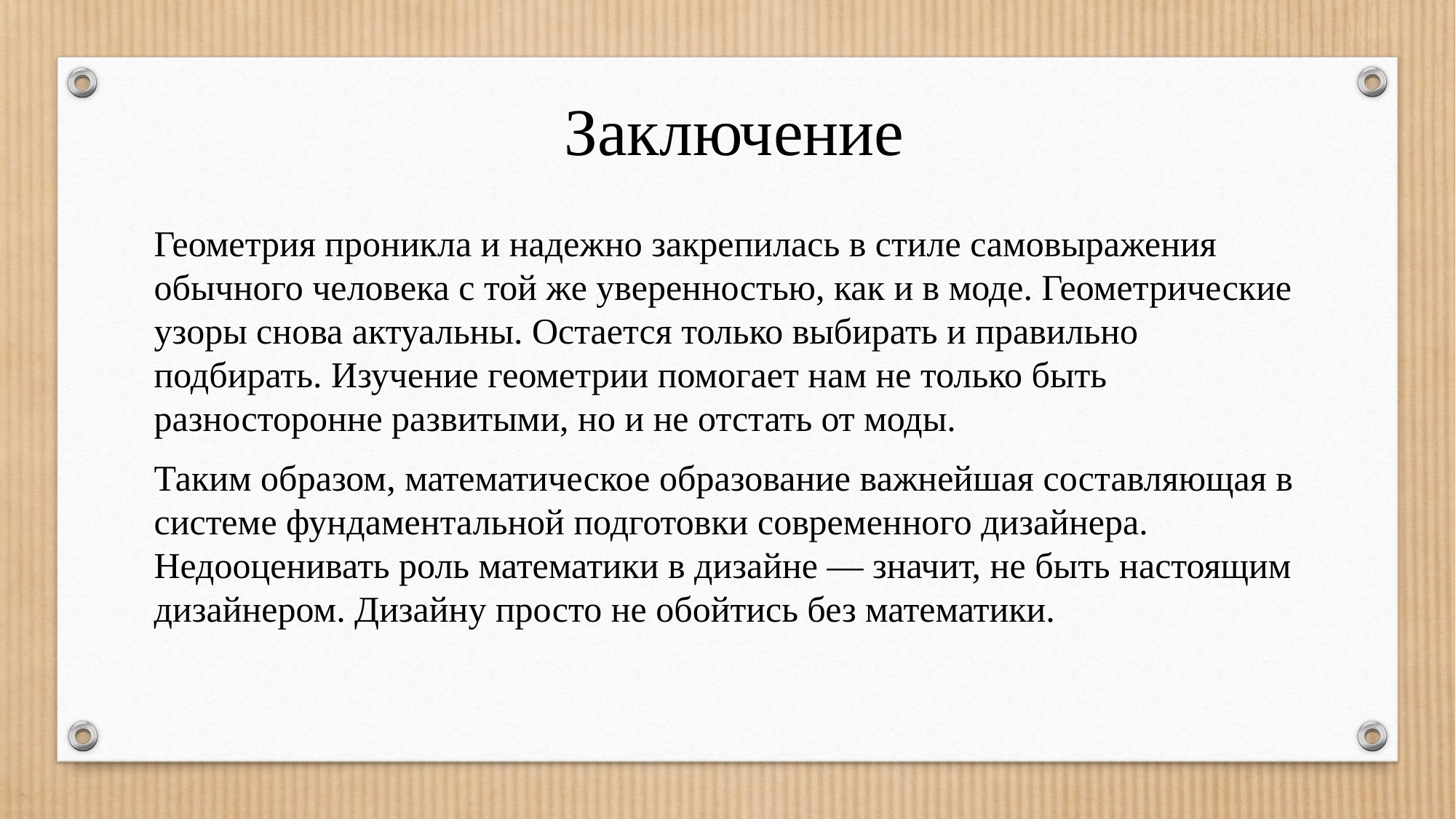

Заключение
Геометрия проникла и надежно закрепилась в стиле самовыражения обычного человека с той же уверенностью, как и в моде. Геометрические узоры снова актуальны. Остается только выбирать и правильно подбирать. Изучение геометрии помогает нам не только быть разносторонне развитыми, но и не отстать от моды.
Таким образом, математическое образование важнейшая составляющая в системе фундаментальной подготовки современного дизайнера. Недооценивать роль математики в дизайне — значит, не быть настоящим дизайнером. Дизайну просто не обойтись без математики.